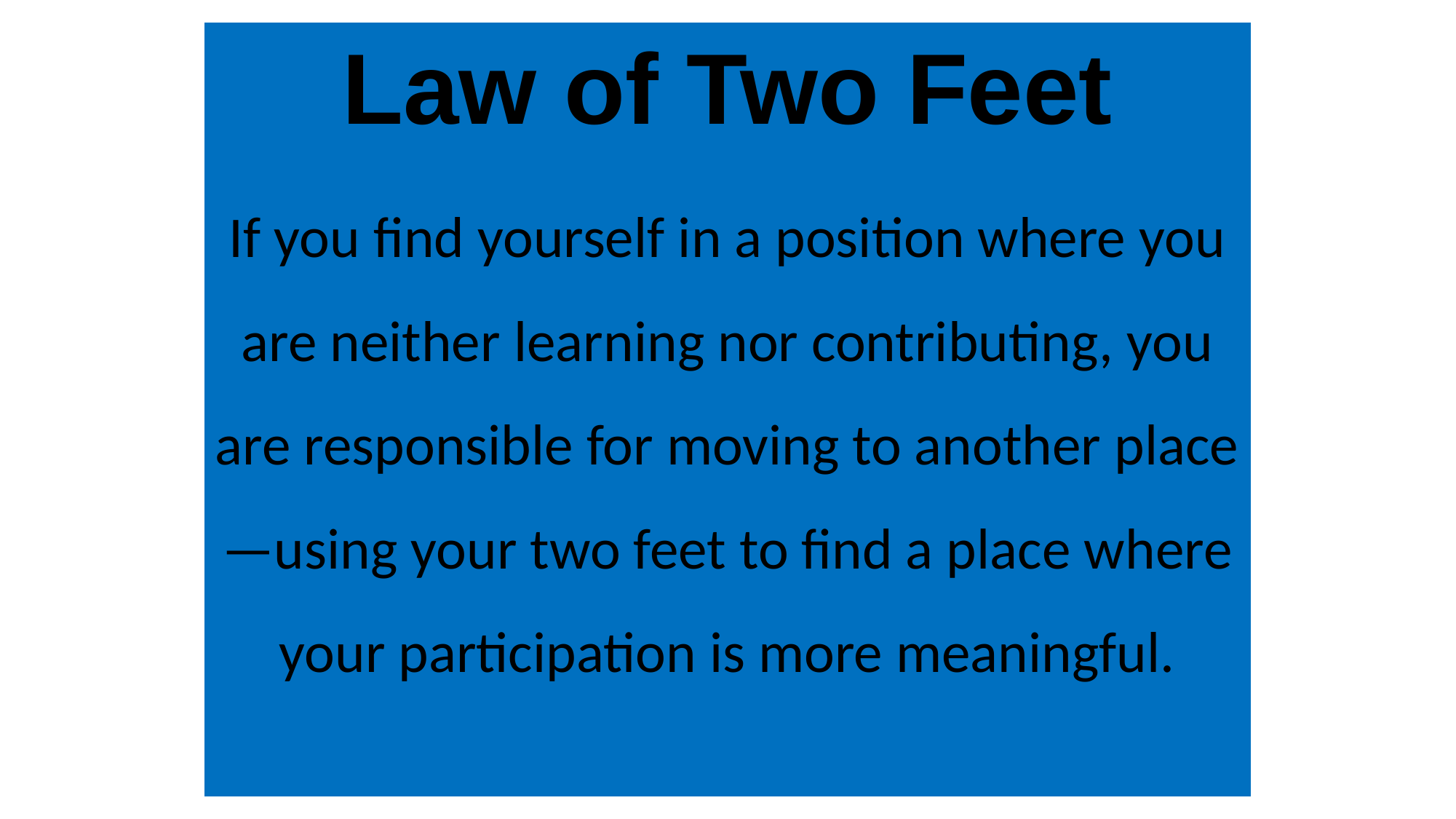

Law of Two Feet

If you find yourself in a position where you are neither learning nor contributing, you are responsible for moving to another place—using your two feet to find a place where your participation is more meaningful.